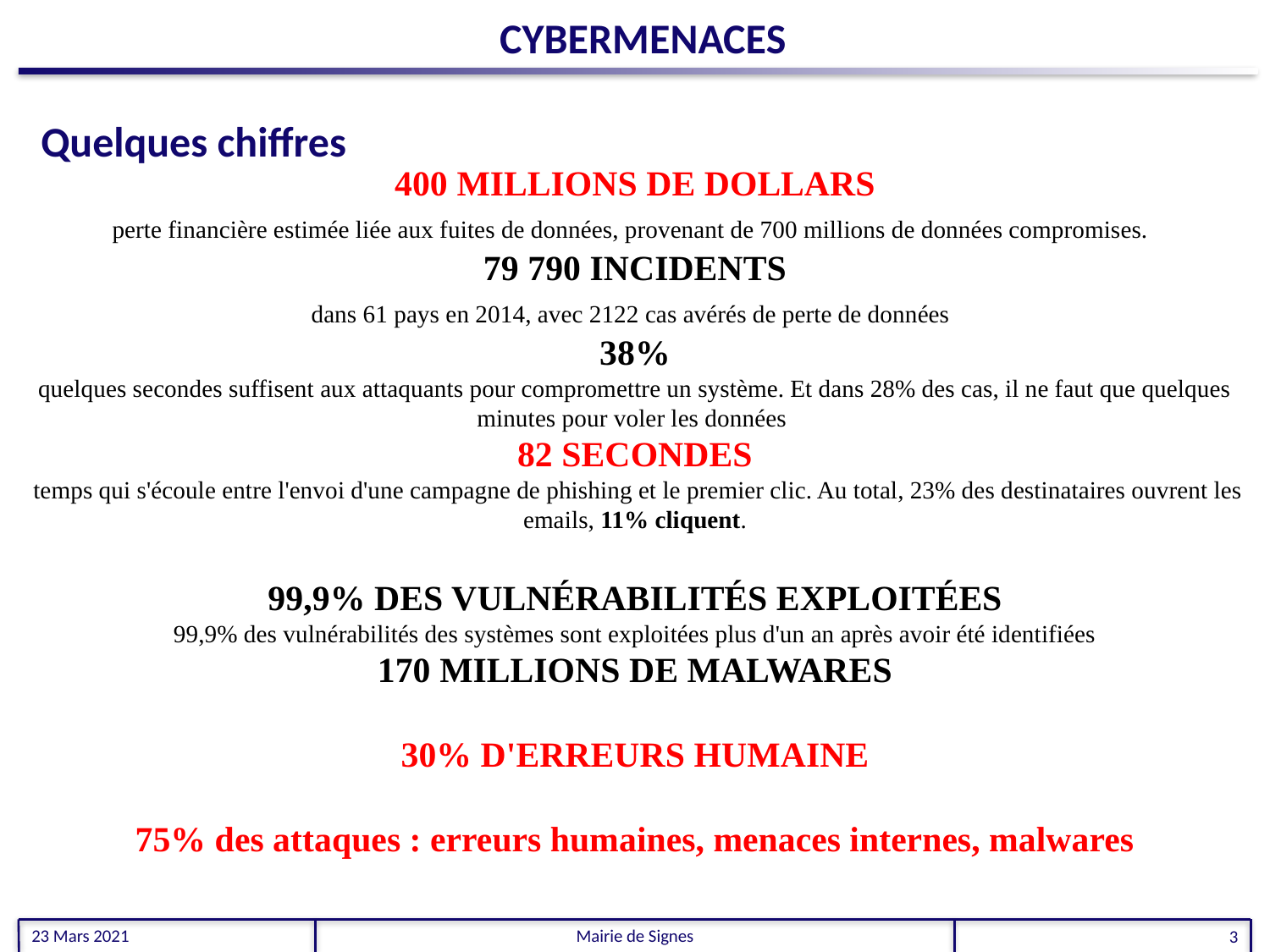

CYBERMENACES
Quelques chiffres
400 MILLIONS DE DOLLARS
perte financière estimée liée aux fuites de données, provenant de 700 millions de données compromises.
79 790 INCIDENTS
dans 61 pays en 2014, avec 2122 cas avérés de perte de données
38%
quelques secondes suffisent aux attaquants pour compromettre un système. Et dans 28% des cas, il ne faut que quelques minutes pour voler les données
82 SECONDES
 temps qui s'écoule entre l'envoi d'une campagne de phishing et le premier clic. Au total, 23% des destinataires ouvrent les emails, 11% cliquent.

99,9% DES VULNÉRABILITÉS EXPLOITÉES
99,9% des vulnérabilités des systèmes sont exploitées plus d'un an après avoir été identifiées
170 MILLIONS DE MALWARES

30% D'ERREURS HUMAINE

75% des attaques : erreurs humaines, menaces internes, malwares
23 Mars 2021
Mairie de Signes
3